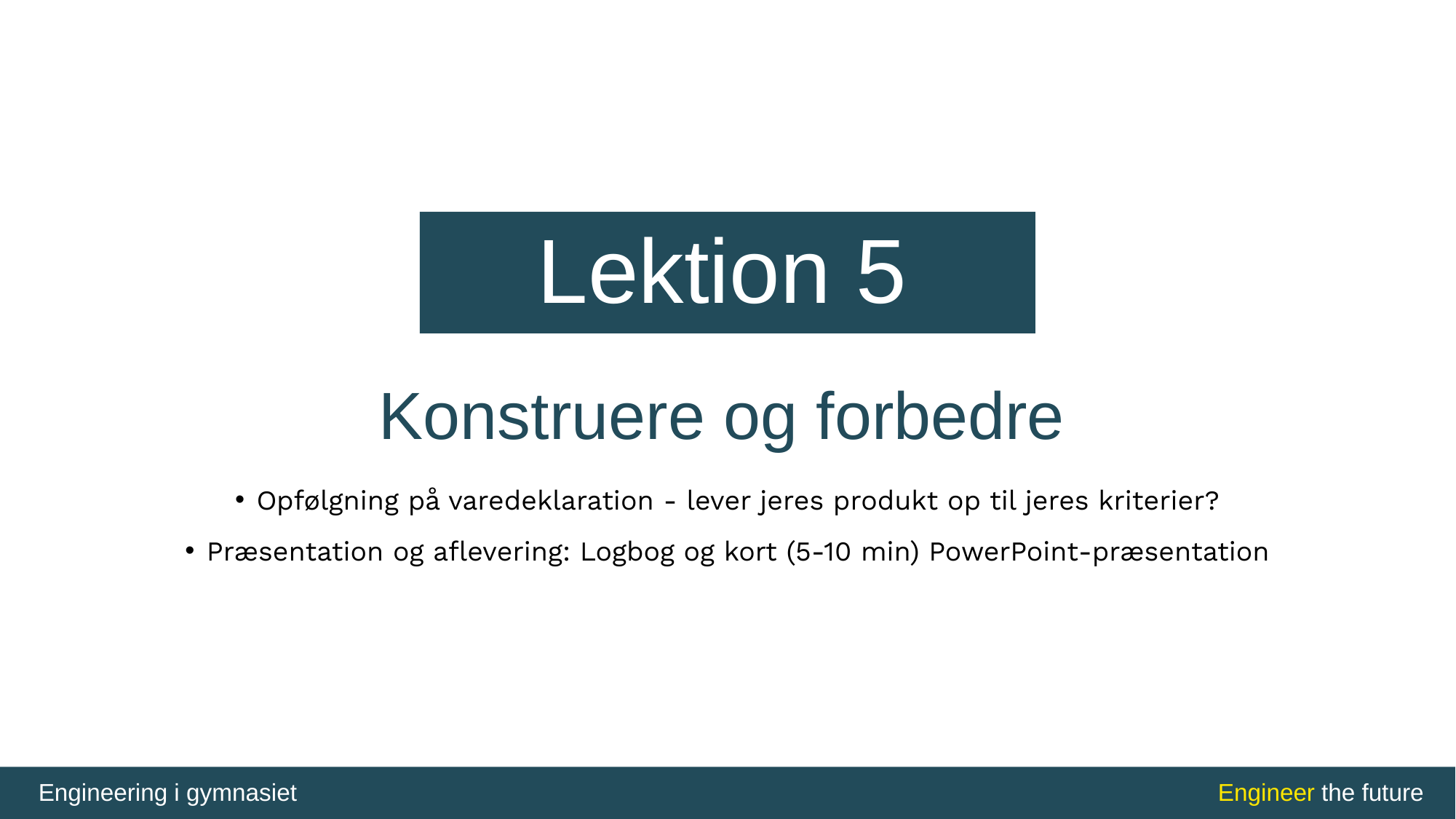

# Konstruere og forbedre
Lektion 5
Opfølgning på varedeklaration - lever jeres produkt op til jeres kriterier?
Præsentation og aflevering: Logbog og kort (5-10 min) PowerPoint-præsentation